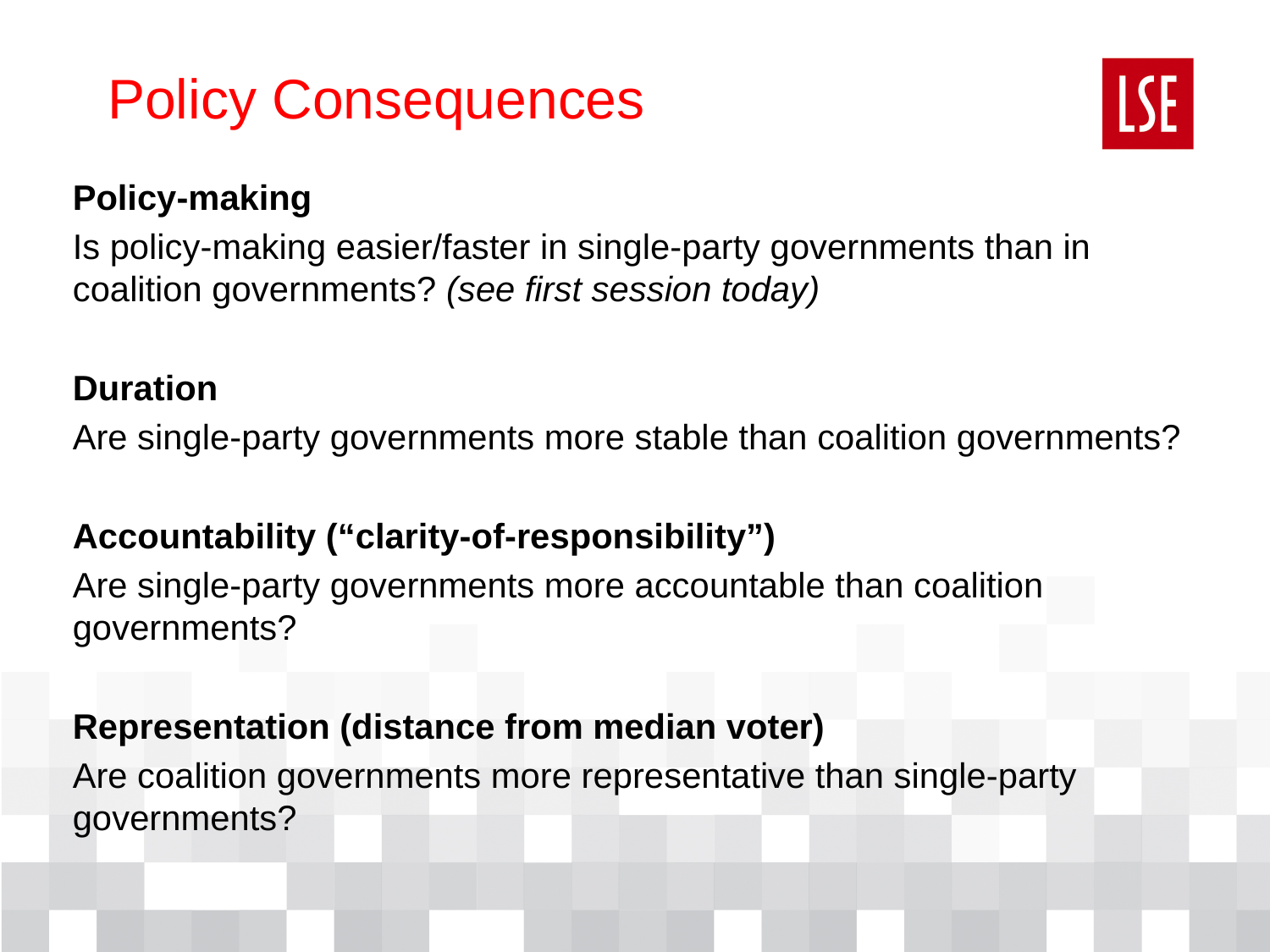

# Policy Consequences
Policy-making
Is policy-making easier/faster in single-party governments than in coalition governments? (see first session today)

Duration
Are single-party governments more stable than coalition governments?

Accountability (“clarity-of-responsibility”)
Are single-party governments more accountable than coalition governments?

Representation (distance from median voter)
Are coalition governments more representative than single-party governments?